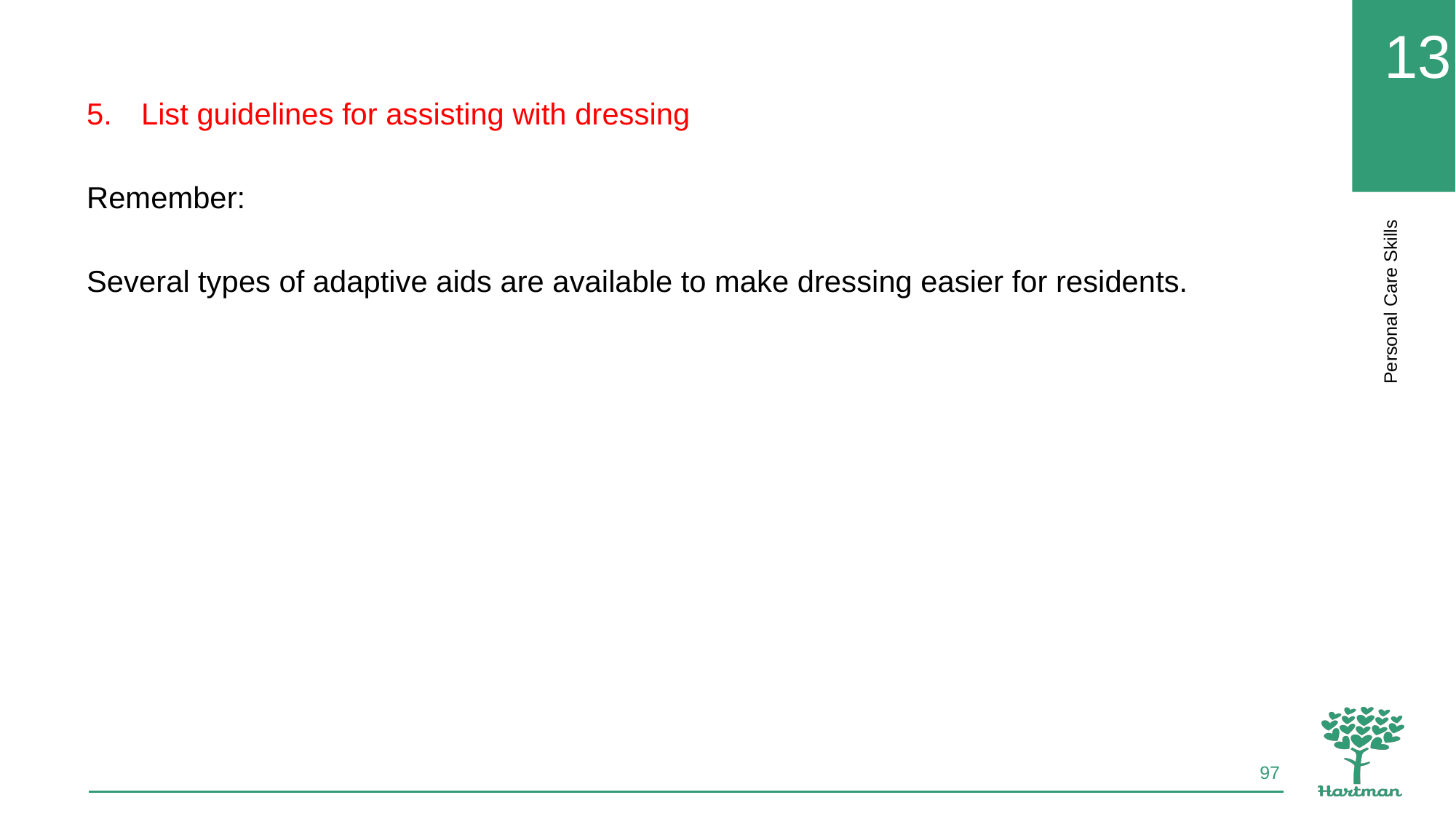

List guidelines for assisting with dressing

Remember:

Several types of adaptive aids are available to make dressing easier for residents.

97